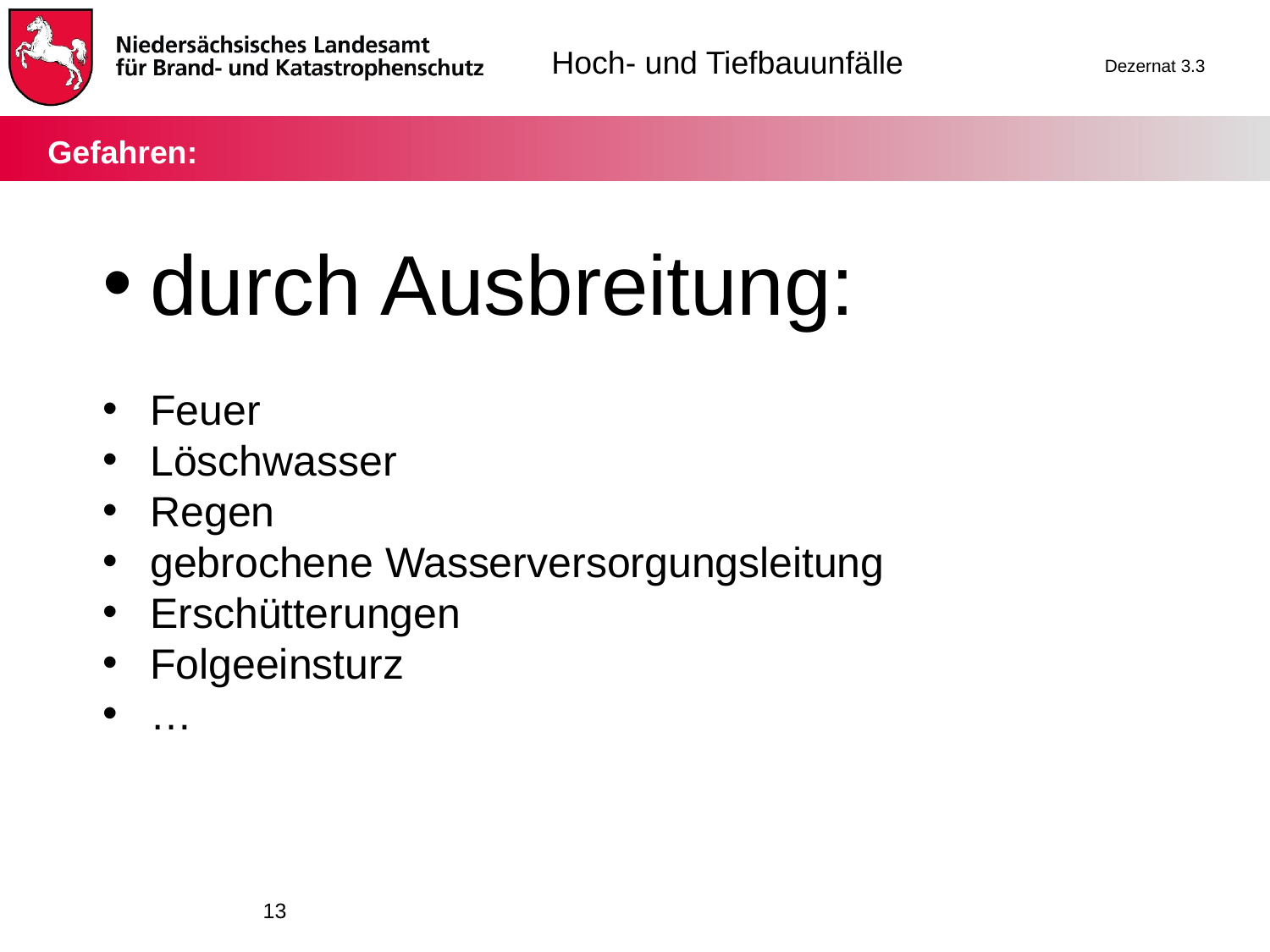

# Gefahren:
durch Ausbreitung:

Feuer
Löschwasser
Regen
gebrochene Wasserversorgungsleitung
Erschütterungen
Folgeeinsturz
…
13